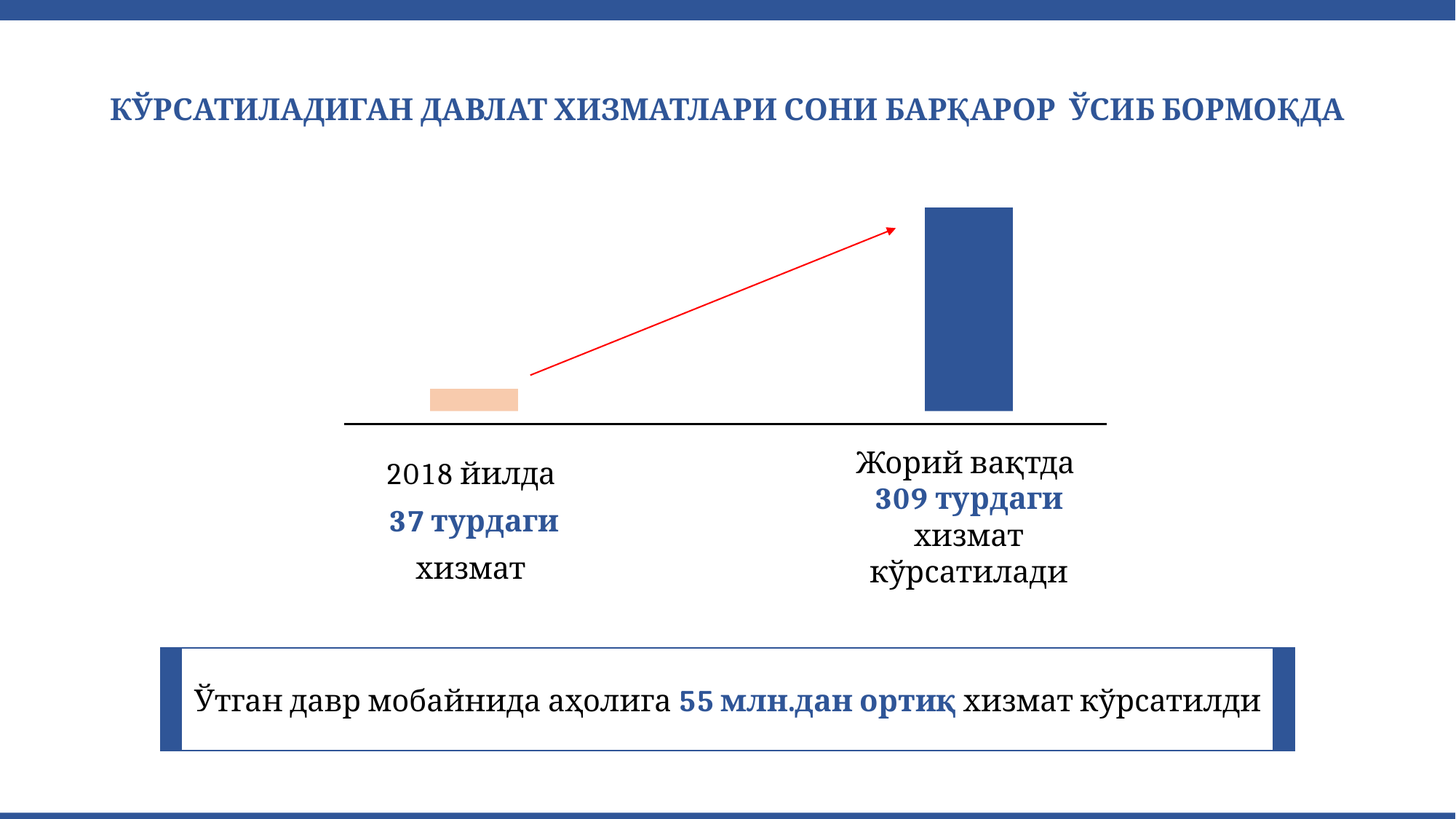

КЎРСАТИЛАДИГАН ДАВЛАТ ХИЗМАТЛАРИ СОНИ БАРҚАРОР  ЎСИБ БОРМОҚДА

2018 йилда
37 турдаги хизмат
Жорий вақтда
309 турдаги
хизмат кўрсатилади

Ўтган давр мобайнида аҳолига 55 млн.дан ортиқ хизмат кўрсатилди